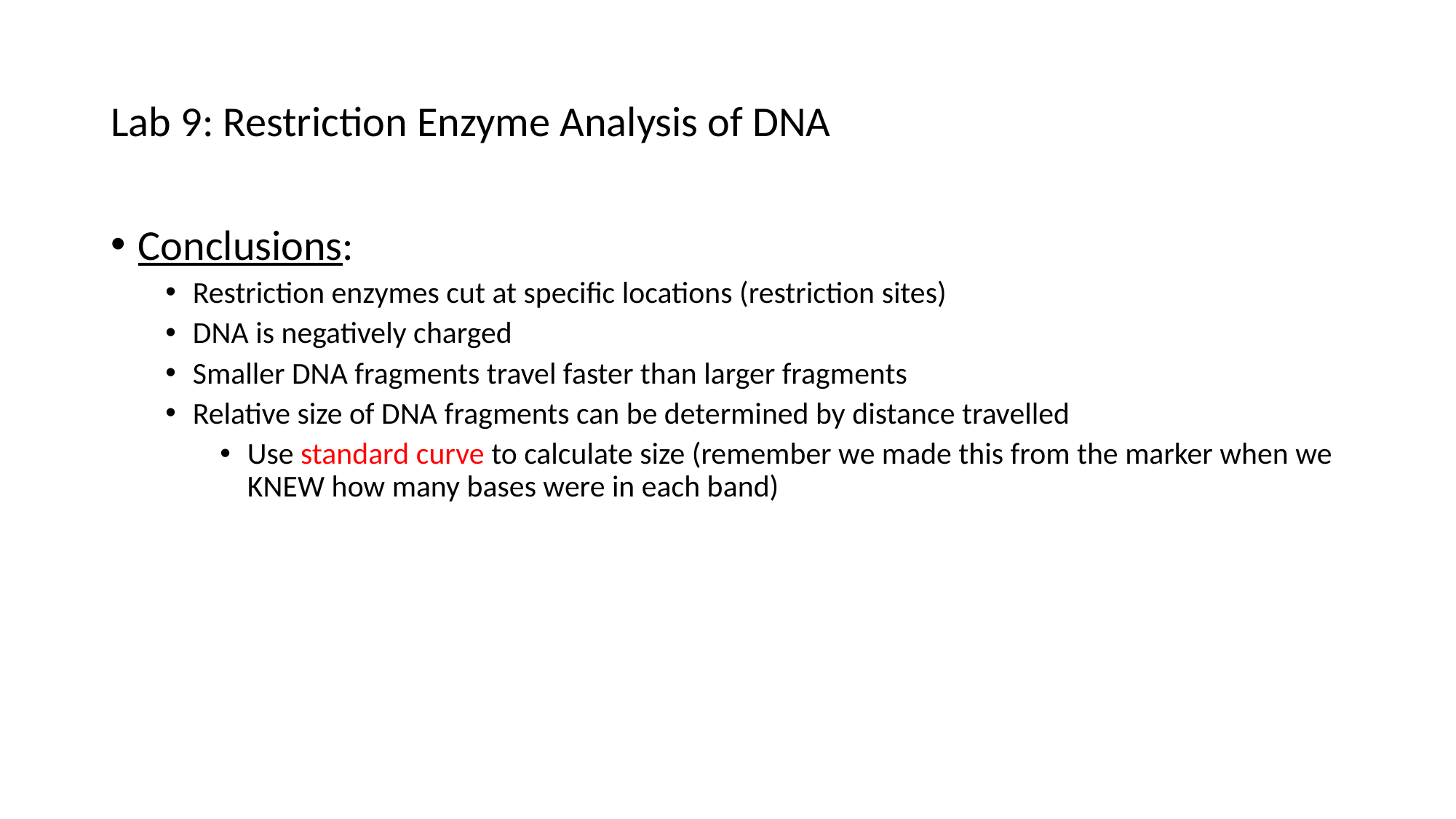

# Lab 9: Restriction Enzyme Analysis of DNA
Conclusions:
Restriction enzymes cut at specific locations (restriction sites)
DNA is negatively charged
Smaller DNA fragments travel faster than larger fragments
Relative size of DNA fragments can be determined by distance travelled
Use standard curve to calculate size (remember we made this from the marker when we KNEW how many bases were in each band)